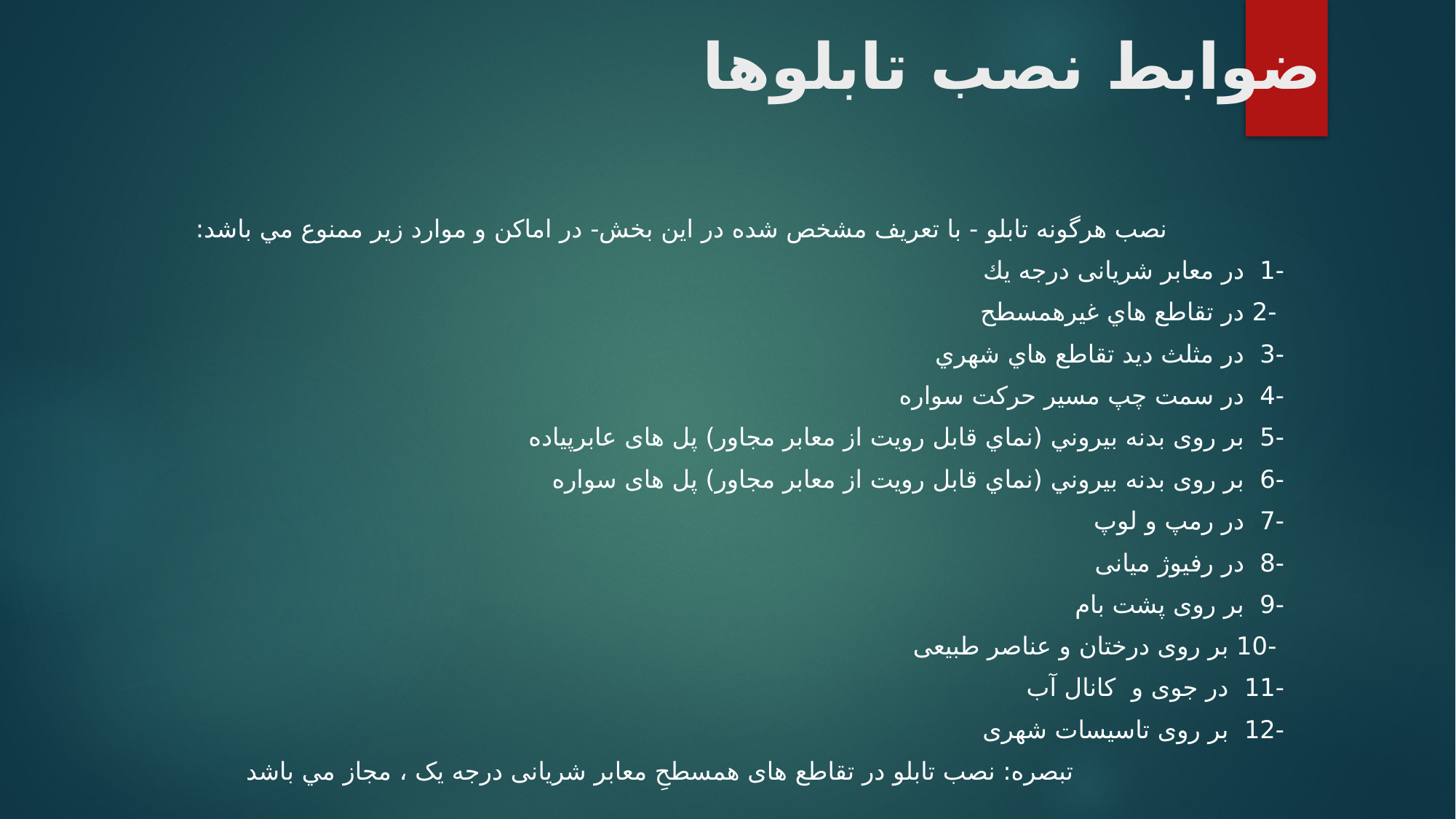

# ضوابط نصب تابلوها

               نصب هرگونه تابلو - با تعريف مشخص شده در اين بخش- در اماكن و موارد زير ممنوع مي باشد:
-1  در معابر شریانی درجه يك
 -2 در تقاطع هاي غیرهمسطح
-3  در مثلث دید تقاطع هاي شهري
-4  در سمت چپ مسیر حركت سواره
-5  بر روی بدنه بيروني (نماي قابل رويت از معابر مجاور) پل های عابرپیاده
-6  بر روی بدنه بيروني (نماي قابل رويت از معابر مجاور) پل های سواره
-7  در رمپ و لوپ
-8  در رفیوژ میانی
-9  بر روی پشت بام
 -10 بر روی درختان و عناصر طبیعی
-11  در جوی و  کانال آب
-12  بر روی تاسیسات شهری
                           تبصره: نصب تابلو در تقاطع های همسطحِ معابر شریانی درجه یک ، مجاز مي باشد